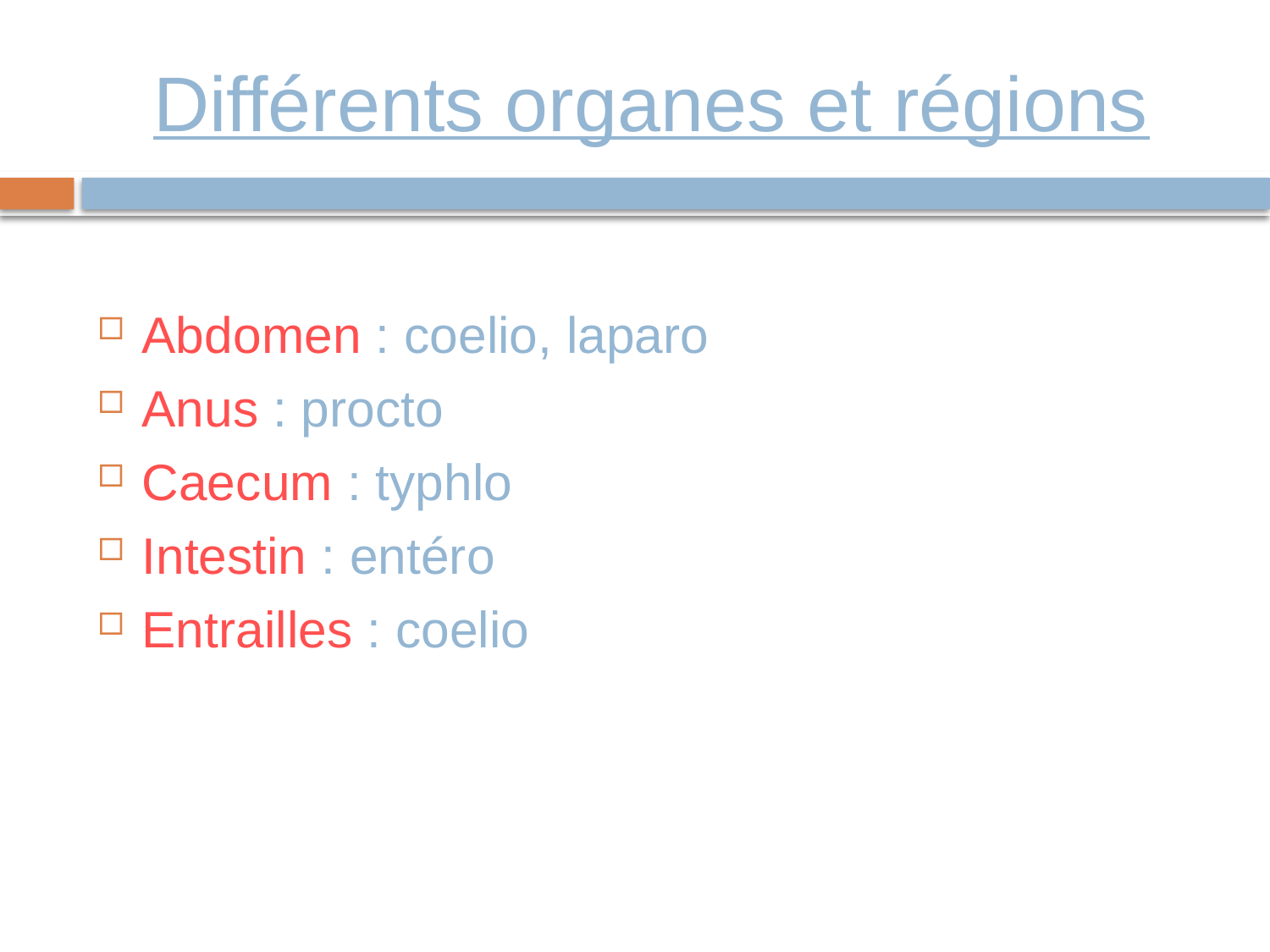

# Différents organes et régions

Abdomen : coelio, laparo
Anus : procto
Caecum : typhlo
Intestin : entéro
Entrailles : coelio